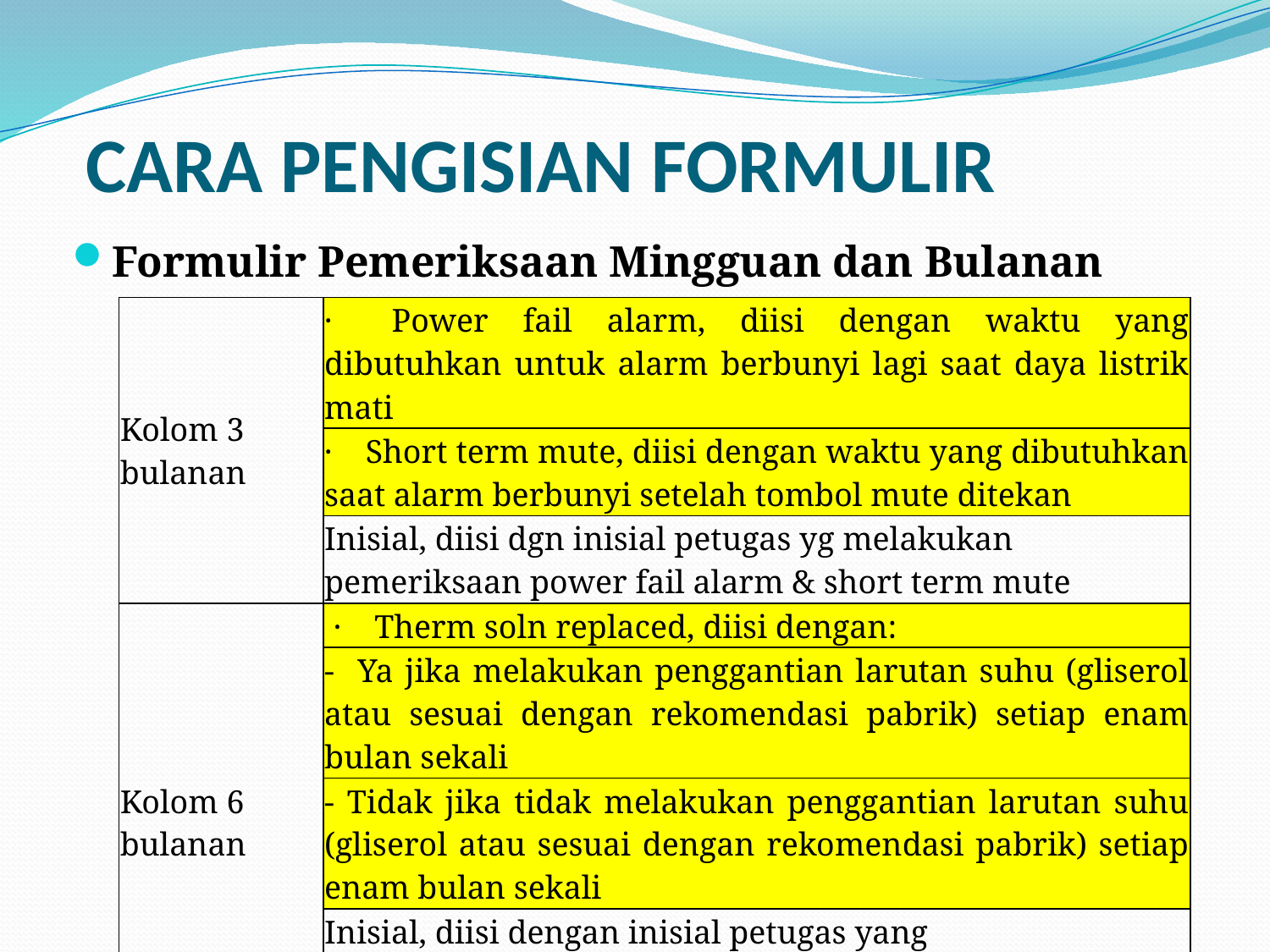

# CARA PENGISIAN FORMULIR
Formulir Pemeriksaan Mingguan dan Bulanan

| Kolom 3 bulanan | ·    Power fail alarm, diisi dengan waktu yang dibutuhkan untuk alarm berbunyi lagi saat daya listrik mati |
| --- | --- |
|  | ·    Short term mute, diisi dengan waktu yang dibutuhkan saat alarm berbunyi setelah tombol mute ditekan |
|  | Inisial, diisi dgn inisial petugas yg melakukan pemeriksaan power fail alarm & short term mute |
| Kolom 6 bulanan | ·    Therm soln replaced, diisi dengan: |
|  | - Ya jika melakukan penggantian larutan suhu (gliserol atau sesuai dengan rekomendasi pabrik) setiap enam bulan sekali |
|  | - Tidak jika tidak melakukan penggantian larutan suhu (gliserol atau sesuai dengan rekomendasi pabrik) setiap enam bulan sekali |
|  | Inisial, diisi dengan inisial petugas yang melakukanTherm soln replaced |
|  | (biasa dilakukan oleh vendor alat) |